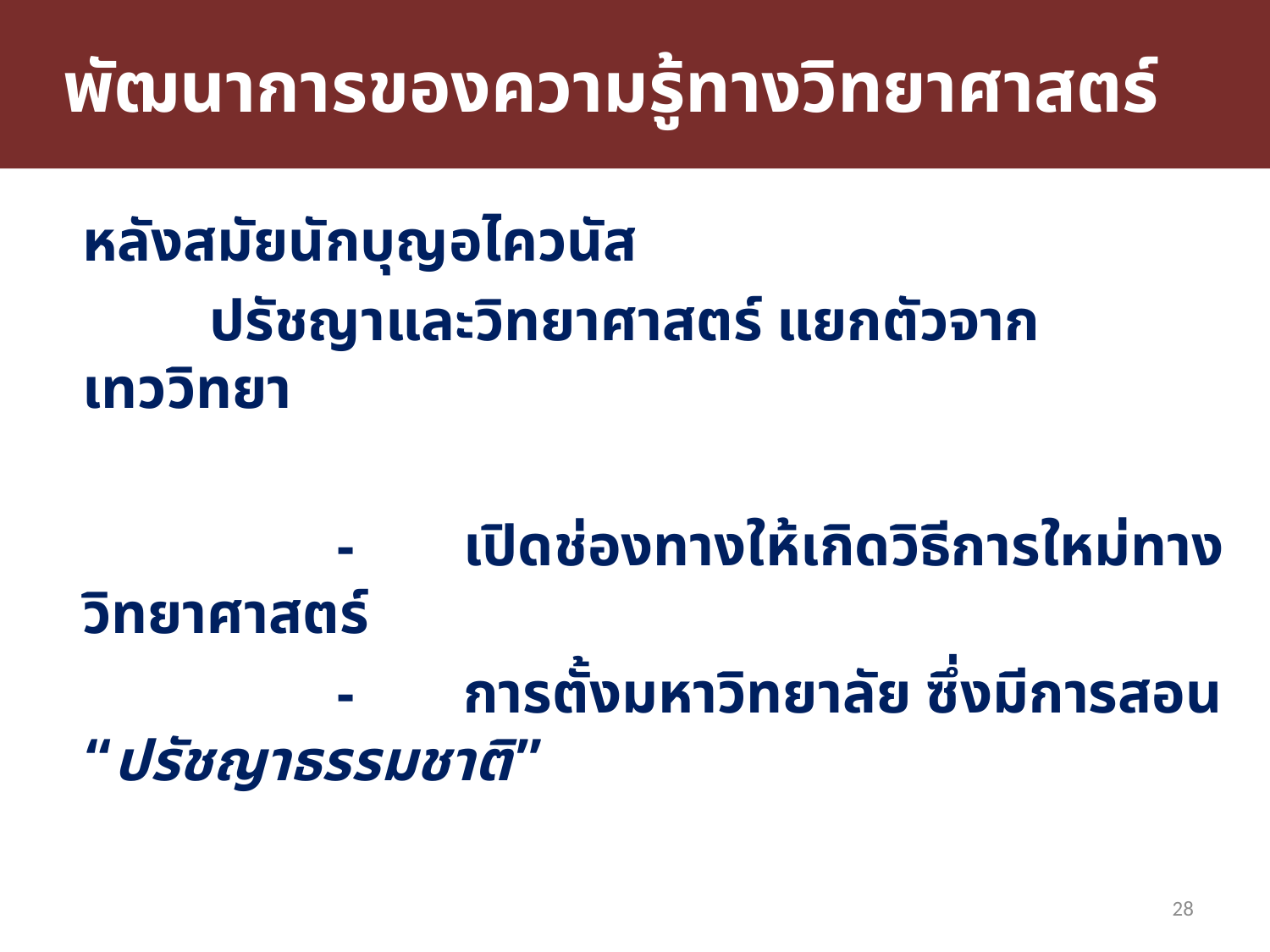

# พัฒนาการของความรู้ทางวิทยาศาสตร์
หลังสมัยนักบุญอไควนัส
	ปรัชญาและวิทยาศาสตร์ แยกตัวจากเทววิทยา

		-	เปิดช่องทางให้เกิดวิธีการใหม่ทางวิทยาศาสตร์
		-	การตั้งมหาวิทยาลัย ซึ่งมีการสอน “ปรัชญาธรรมชาติ”
28